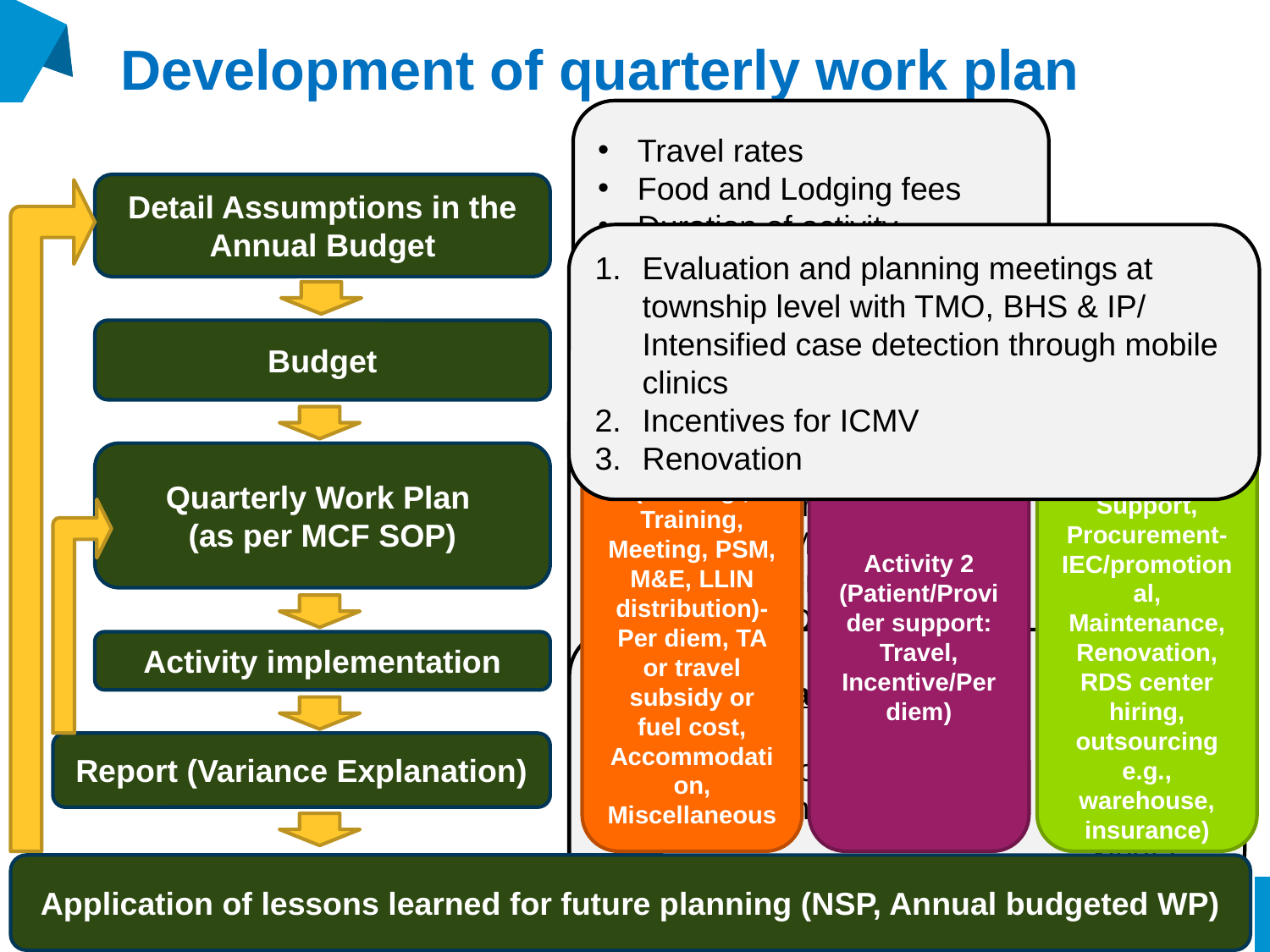

# Development of quarterly work plan
Travel rates
Food and Lodging fees
Duration of activity
Number of participants (including facilitators)
Detail Assumptions in the Annual Budget

Evaluation and planning meetings at township level with TMO, BHS & IP/ Intensified case detection through mobile clinics
Incentives for ICMV
Renovation

Budget
Information from QWP for implementer and FFA to conduct the activity at implementation level
Activity Name
Payment Modality (Direct, Reimbursement, Advance)
Period or Date
S/R/Township/Site (FFA budget allocation, Management by S/R for awareness of all activities)
Planned Budget (Per diem, Travel cost, - for disbursement; training)
Facilitators, Participants, Secretariats (For planning)

Activity 1 (TRC e.g., Training, Meeting, PSM, M&E, LLIN distribution)- Per diem, TA or travel subsidy or fuel cost, Accommodation, Miscellaneous
Activity 2 (Patient/Provider support: Travel, Incentive/Per diem)
Other Activities (Lab Support, Procurement-IEC/promotional, Maintenance, Renovation, RDS center hiring, outsourcing e.g., warehouse, insurance)
Quarterly Work Plan
(as per MCF SOP)

Form and Report

D1 form/ Technical report
D2 form/ Financial report

Activity implementation

Report (Variance Explanation)

Application of lessons learned for future planning (NSP, Annual budgeted WP)
3